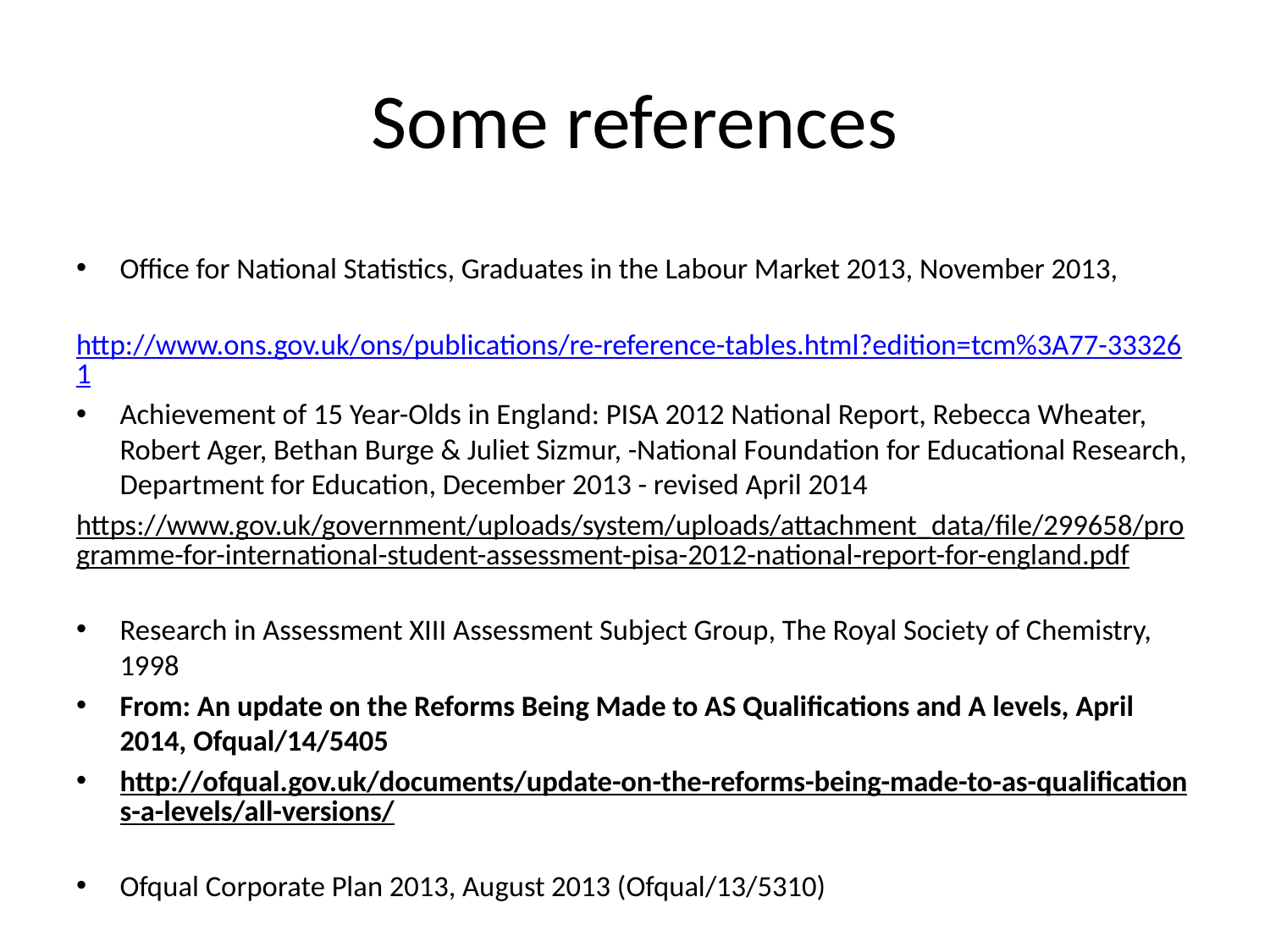

# Some references

Office for National Statistics, Graduates in the Labour Market 2013, November 2013,
http://www.ons.gov.uk/ons/publications/re-reference-tables.html?edition=tcm%3A77-333261
Achievement of 15 Year-Olds in England: PISA 2012 National Report, Rebecca Wheater, Robert Ager, Bethan Burge & Juliet Sizmur, -National Foundation for Educational Research, Department for Education, December 2013 - revised April 2014
https://www.gov.uk/government/uploads/system/uploads/attachment_data/file/299658/programme-for-international-student-assessment-pisa-2012-national-report-for-england.pdf
Research in Assessment XIII Assessment Subject Group, The Royal Society of Chemistry, 1998
From: An update on the Reforms Being Made to AS Qualifications and A levels, April 2014, Ofqual/14/5405
http://ofqual.gov.uk/documents/update-on-the-reforms-being-made-to-as-qualifications-a-levels/all-versions/
Ofqual Corporate Plan 2013, August 2013 (Ofqual/13/5310)